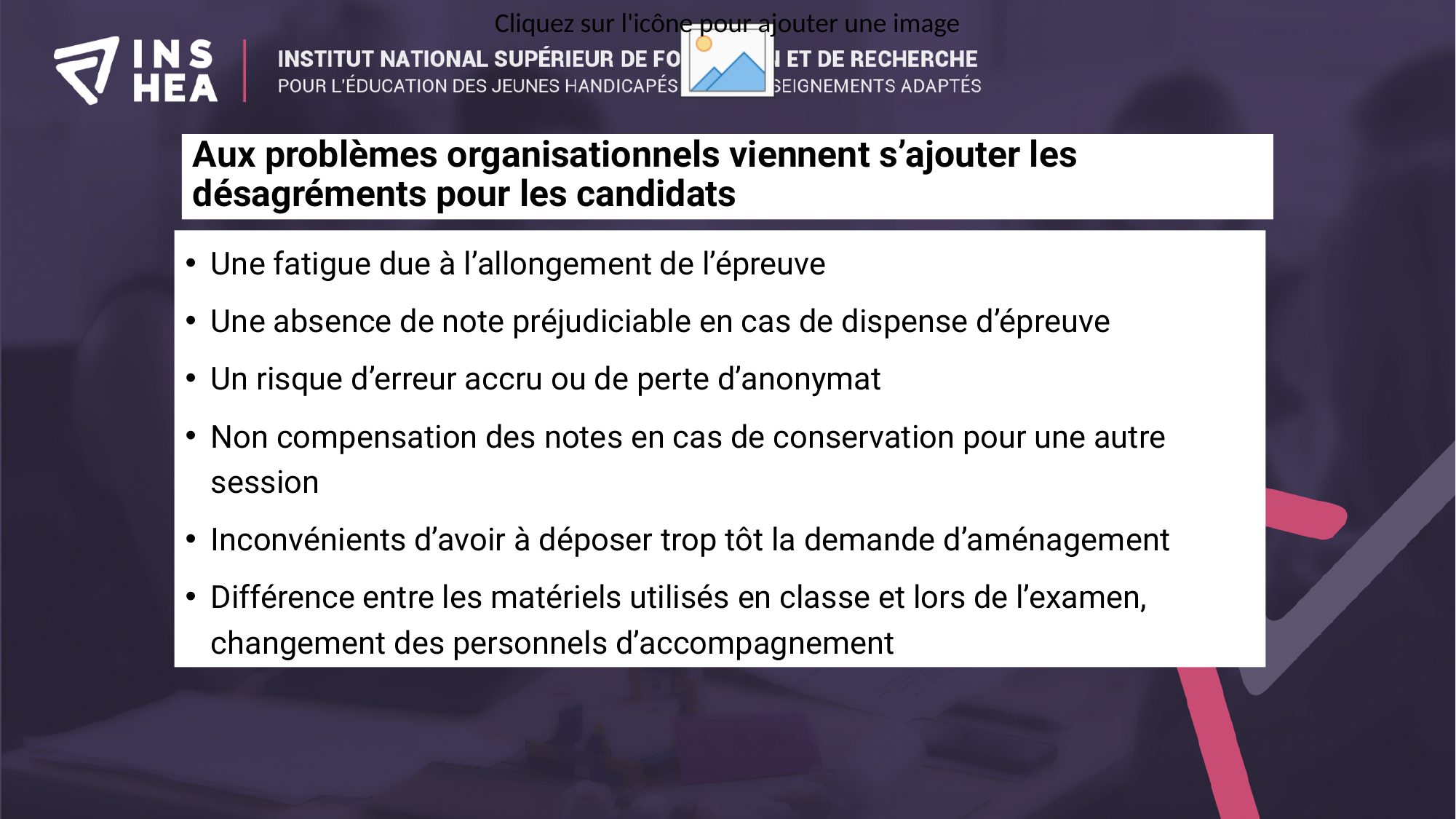

# Aux problèmes organisationnels viennent s’ajouter les désagréments pour les candidats
Une fatigue due à l’allongement de l’épreuve
Une absence de note préjudiciable en cas de dispense d’épreuve
Un risque d’erreur accru ou de perte d’anonymat
Non compensation des notes en cas de conservation pour une autre session
Inconvénients d’avoir à déposer trop tôt la demande d’aménagement
Différence entre les matériels utilisés en classe et lors de l’examen, changement des personnels d’accompagnement